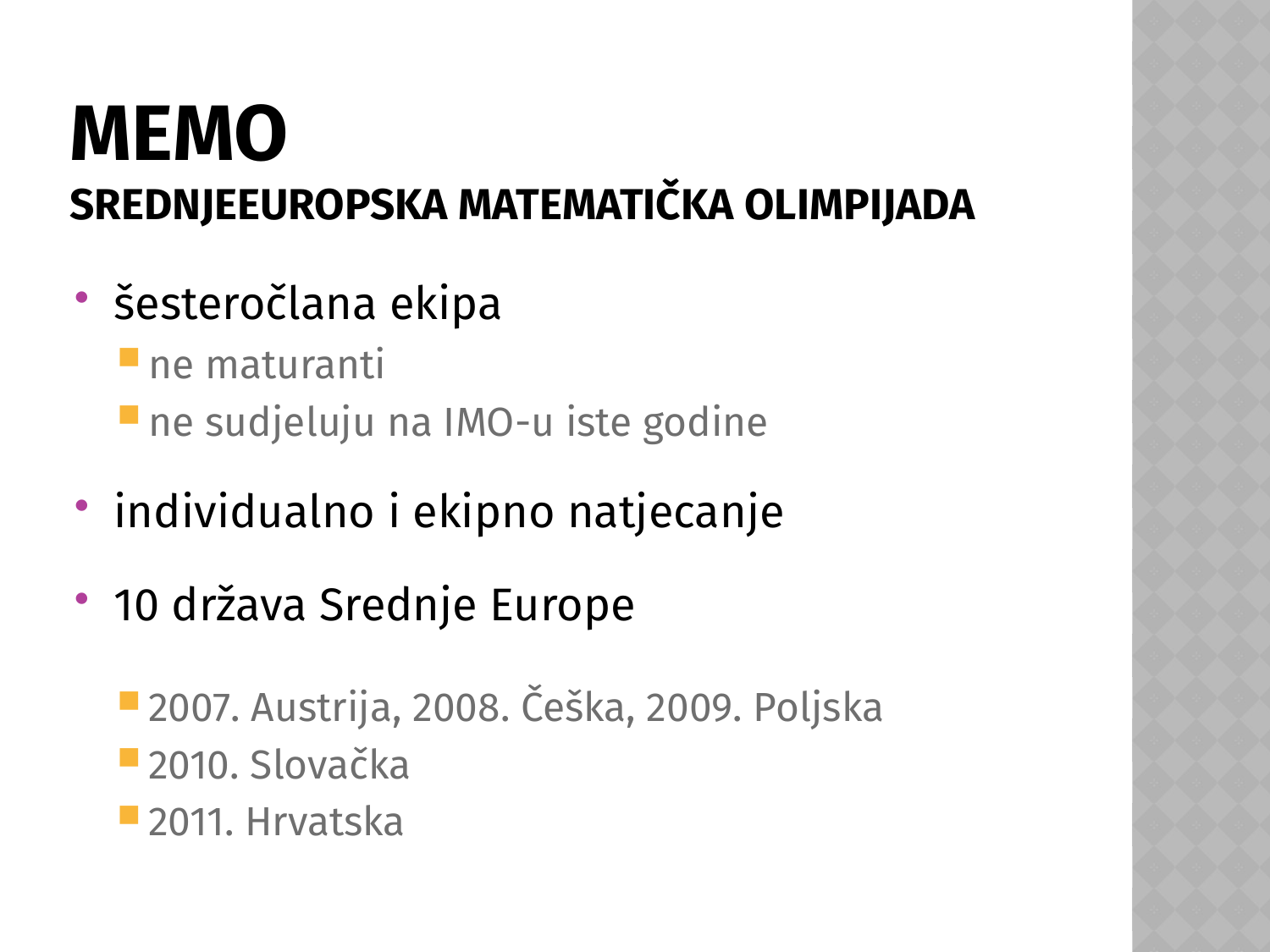

# MEMO SREDNJEEUROPSKA matematička olimpijada
šesteročlana ekipa
ne maturanti
ne sudjeluju na IMO-u iste godine

individualno i ekipno natjecanje

10 država Srednje Europe

2007. Austrija, 2008. Češka, 2009. Poljska
2010. Slovačka
2011. Hrvatska